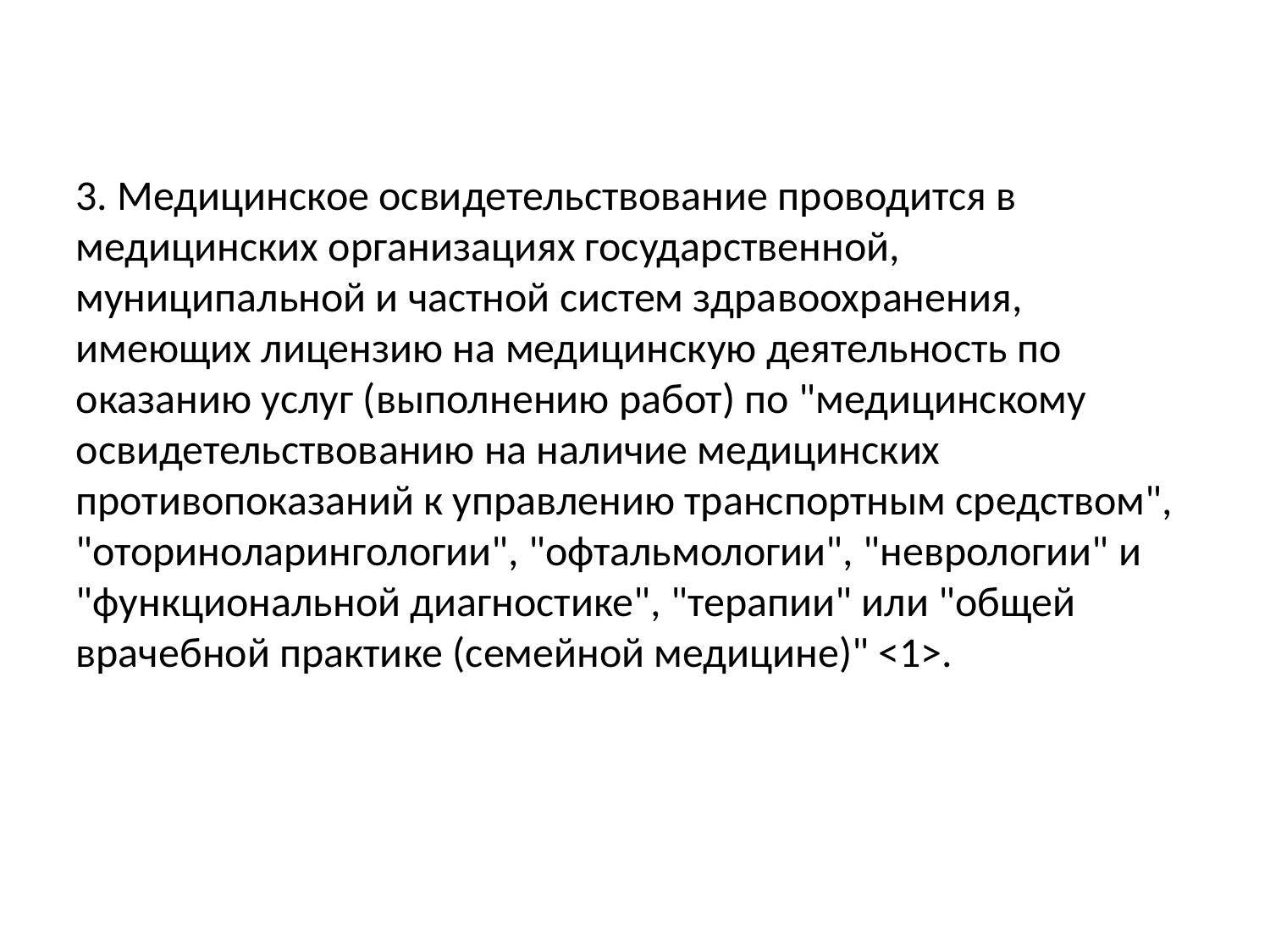

3. Медицинское освидетельствование проводится в медицинских организациях государственной, муниципальной и частной систем здравоохранения, имеющих лицензию на медицинскую деятельность по оказанию услуг (выполнению работ) по "медицинскому освидетельствованию на наличие медицинских противопоказаний к управлению транспортным средством", "оториноларингологии", "офтальмологии", "неврологии" и "функциональной диагностике", "терапии" или "общей врачебной практике (семейной медицине)" <1>.